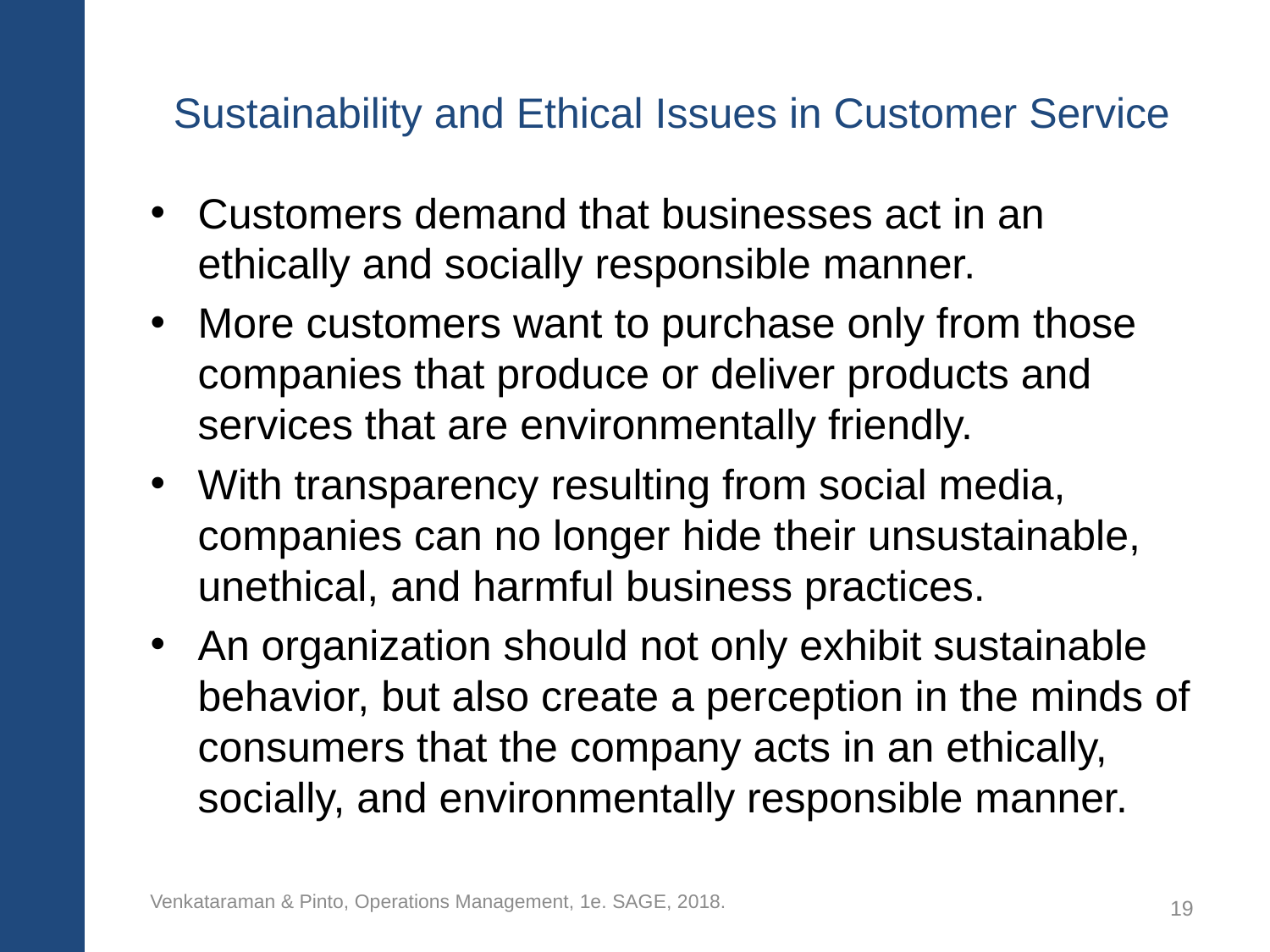

# Sustainability and Ethical Issues in Customer Service
Customers demand that businesses act in an ethically and socially responsible manner.
More customers want to purchase only from those companies that produce or deliver products and services that are environmentally friendly.
With transparency resulting from social media, companies can no longer hide their unsustainable, unethical, and harmful business practices.
An organization should not only exhibit sustainable behavior, but also create a perception in the minds of consumers that the company acts in an ethically, socially, and environmentally responsible manner.
Venkataraman & Pinto, Operations Management, 1e. SAGE, 2018.
19